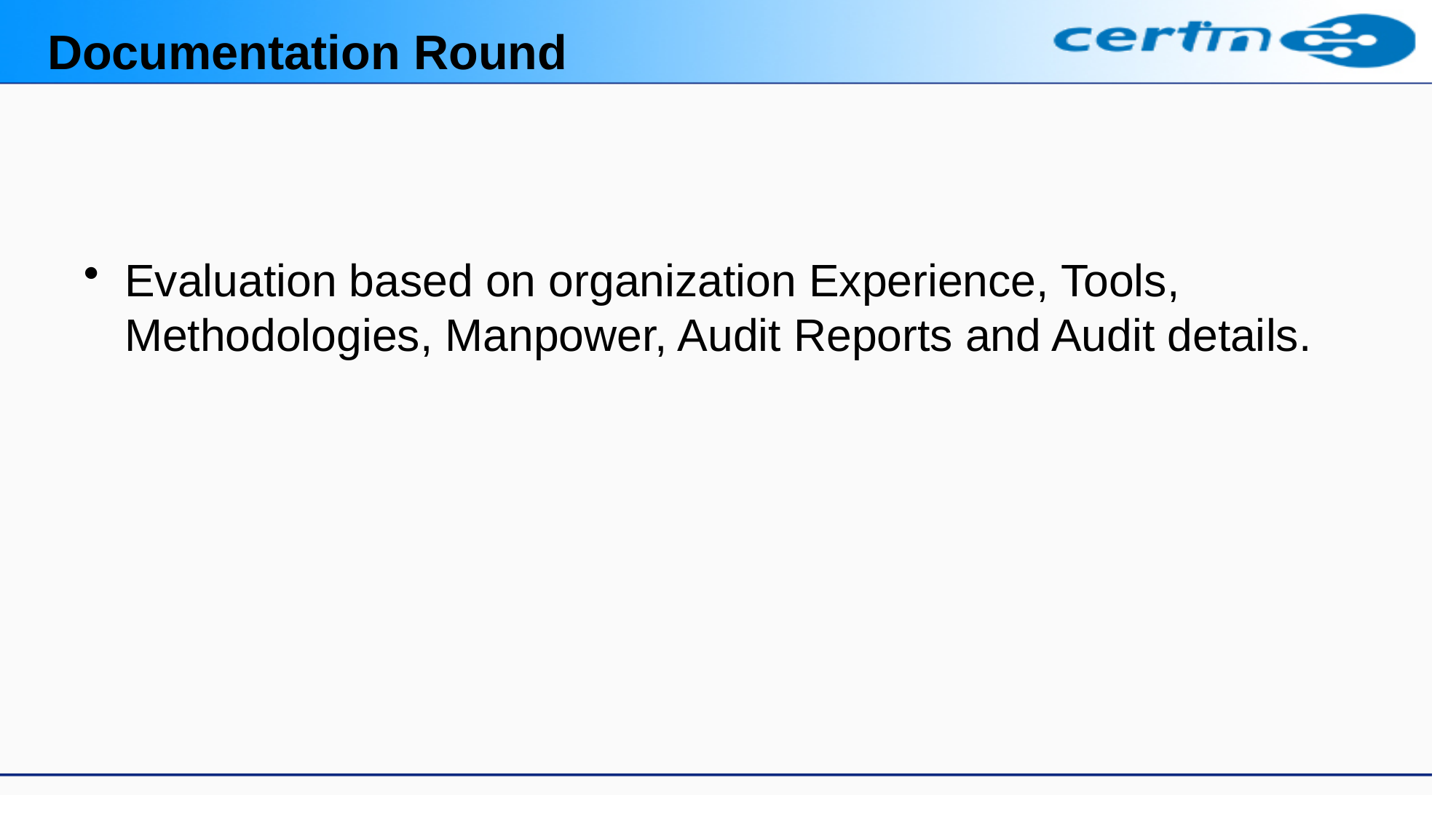

# Documentation Round
Evaluation based on organization Experience, Tools, Methodologies, Manpower, Audit Reports and Audit details.